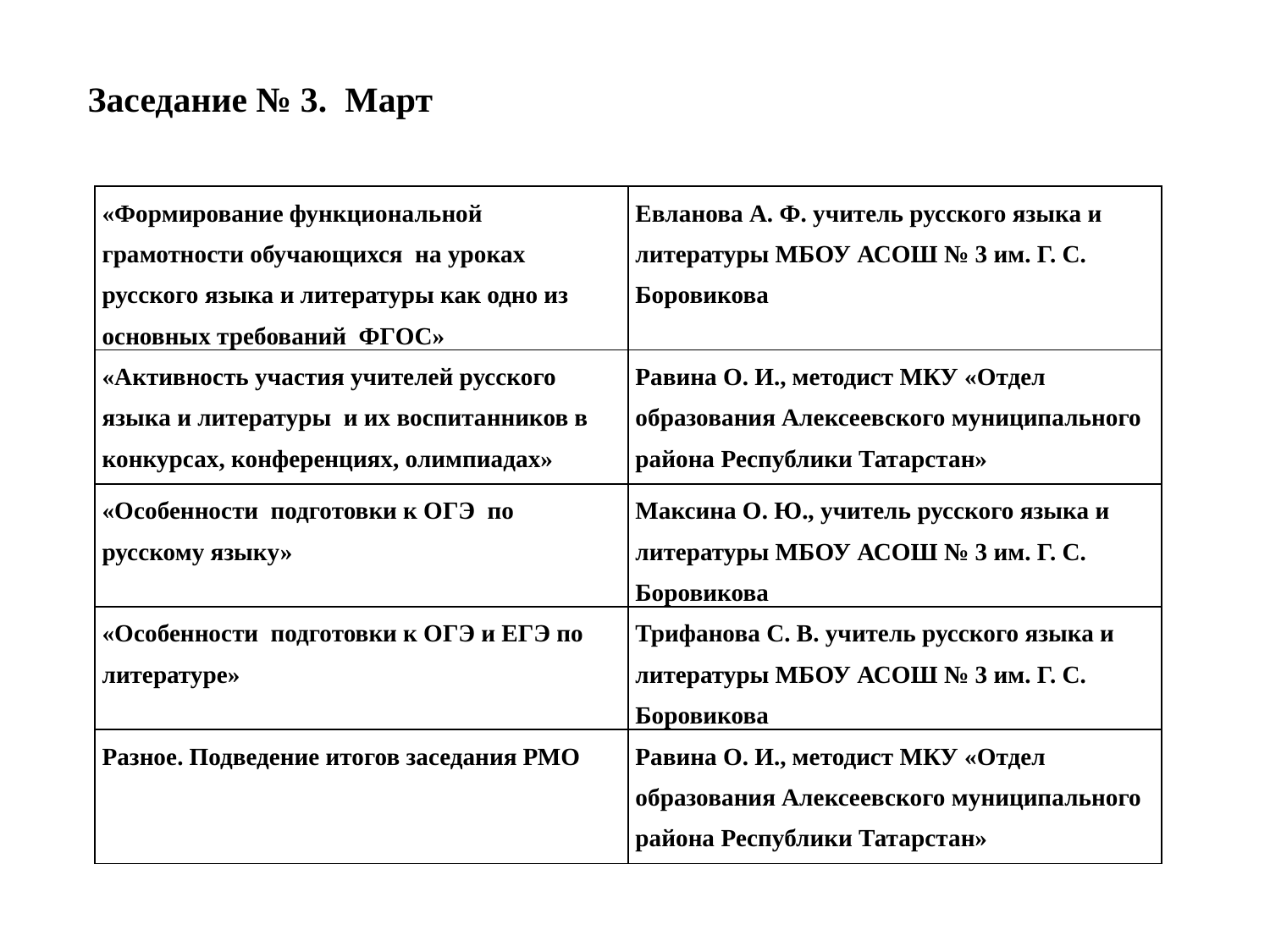

Заседание № 3.  Март
| «Формирование функциональной грамотности обучающихся на уроках русского языка и литературы как одно из основных требований ФГОС» | Евланова А. Ф. учитель русского языка и литературы МБОУ АСОШ № 3 им. Г. С. Боровикова |
| --- | --- |
| «Активность участия учителей русского языка и литературы и их воспитанников в конкурсах, конференциях, олимпиадах» | Равина О. И., методист МКУ «Отдел образования Алексеевского муниципального района Республики Татарстан» |
| «Особенности подготовки к ОГЭ по русскому языку» | Максина О. Ю., учитель русского языка и литературы МБОУ АСОШ № 3 им. Г. С. Боровикова |
| «Особенности подготовки к ОГЭ и ЕГЭ по литературе» | Трифанова С. В. учитель русского языка и литературы МБОУ АСОШ № 3 им. Г. С. Боровикова |
| Разное. Подведение итогов заседания РМО | Равина О. И., методист МКУ «Отдел образования Алексеевского муниципального района Республики Татарстан» |